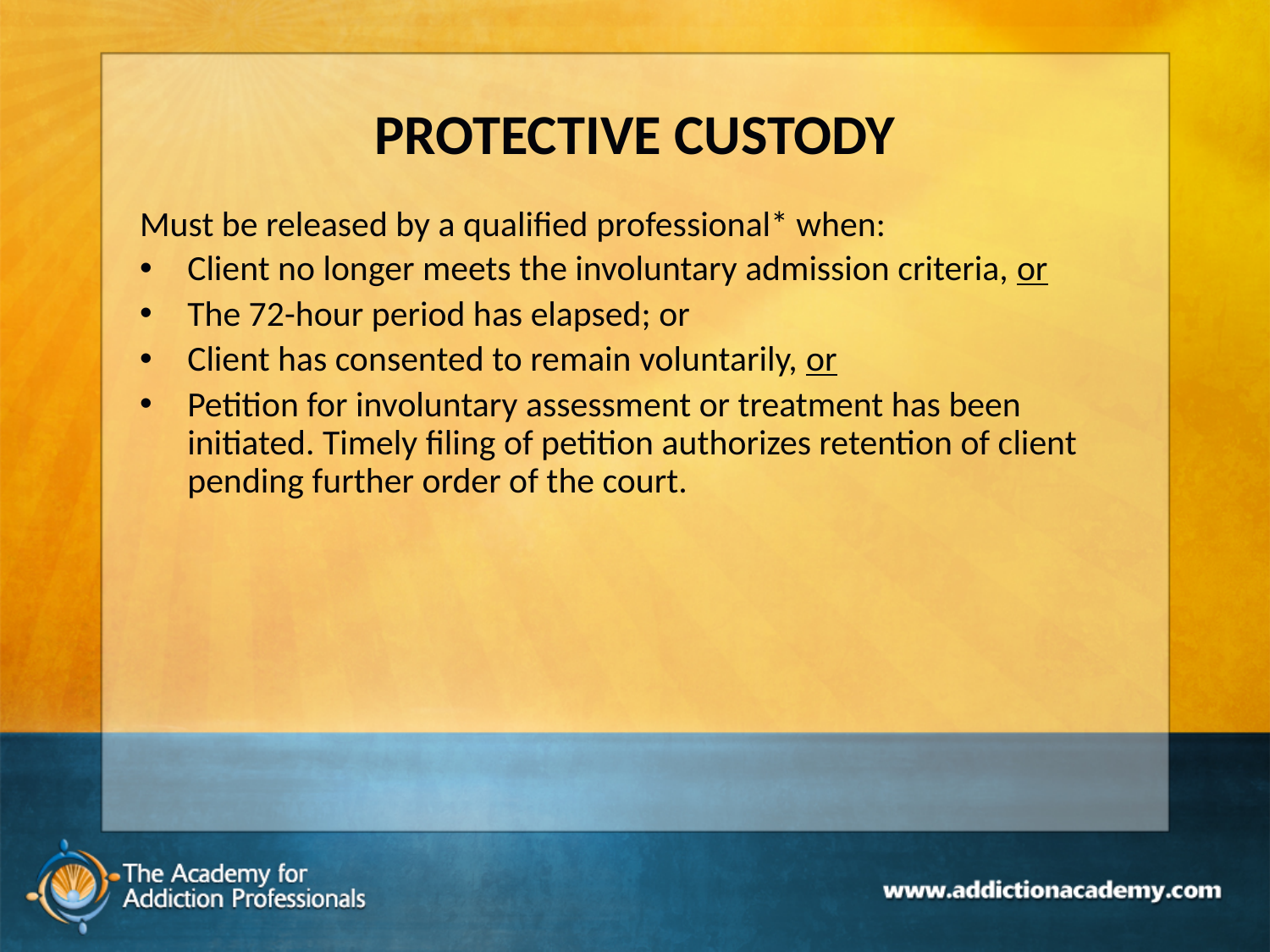

# PROTECTIVE CUSTODY
Must be released by a qualified professional* when:
Client no longer meets the involuntary admission criteria, or
The 72-hour period has elapsed; or
Client has consented to remain voluntarily, or
Petition for involuntary assessment or treatment has been initiated. Timely filing of petition authorizes retention of client pending further order of the court.
127